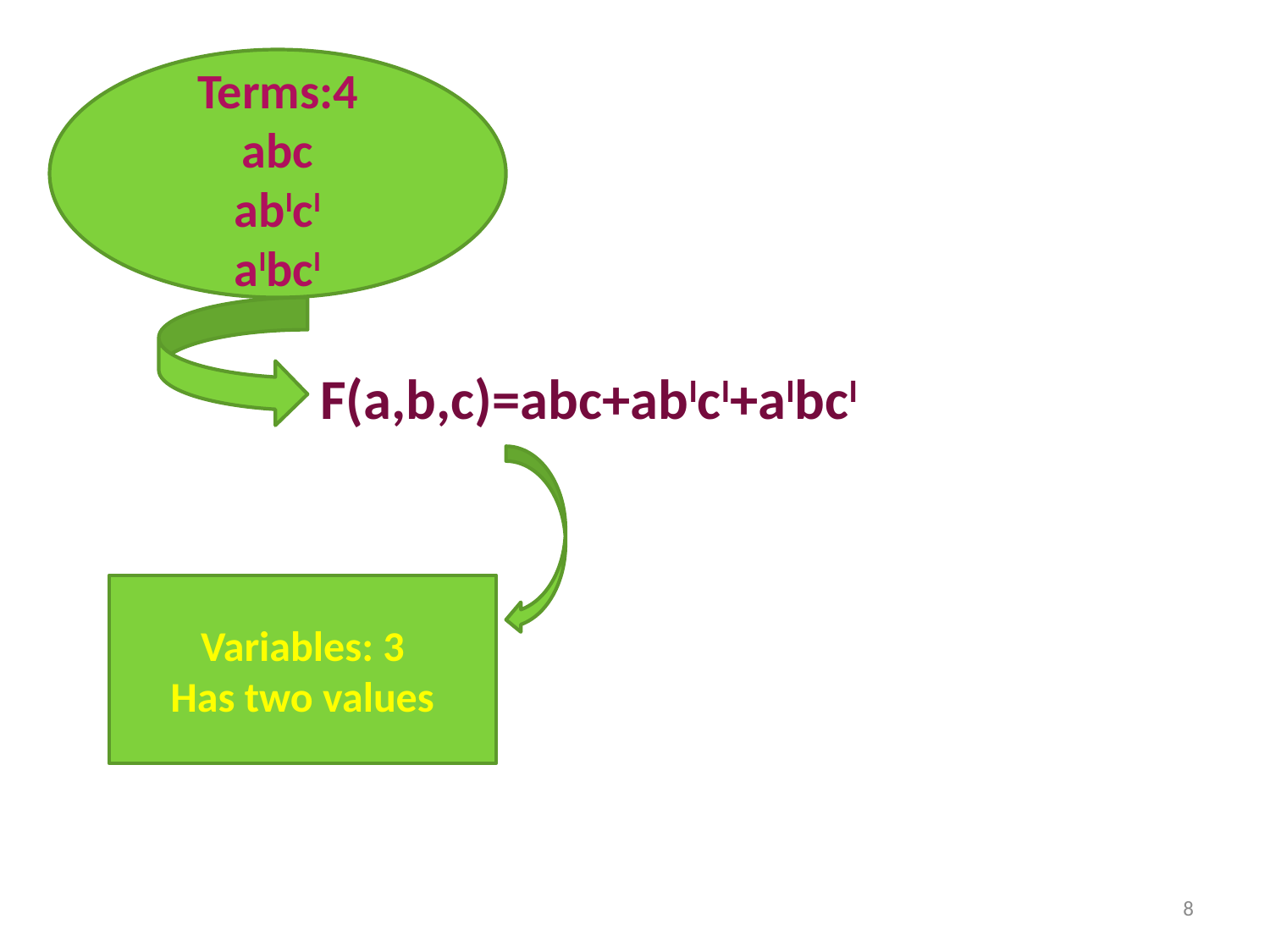

Terms:4
abc
abIcI
aIbcI

F(a,b,c)=abc+abIcI+aIbcI

Variables: 3
Has two values
8